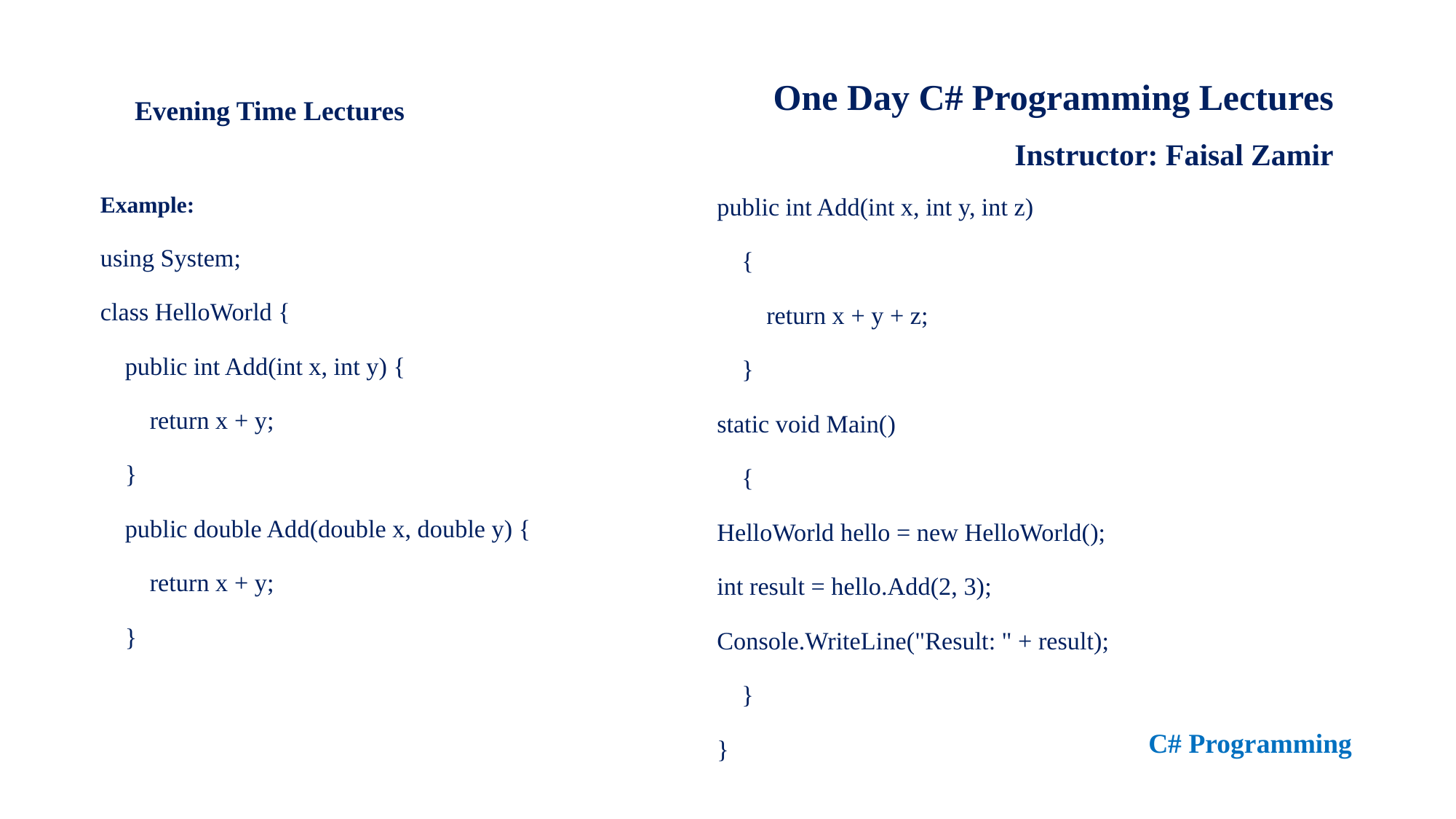

One Day C# Programming Lectures
Instructor: Faisal Zamir
Evening Time Lectures
Example:
using System;
class HelloWorld {
    public int Add(int x, int y) {
        return x + y;
    }
    public double Add(double x, double y) {
        return x + y;
    }

public int Add(int x, int y, int z)
    {
        return x + y + z;
    }
static void Main()
    {
HelloWorld hello = new HelloWorld();
int result = hello.Add(2, 3);
Console.WriteLine("Result: " + result);
    }
}
C# Programming